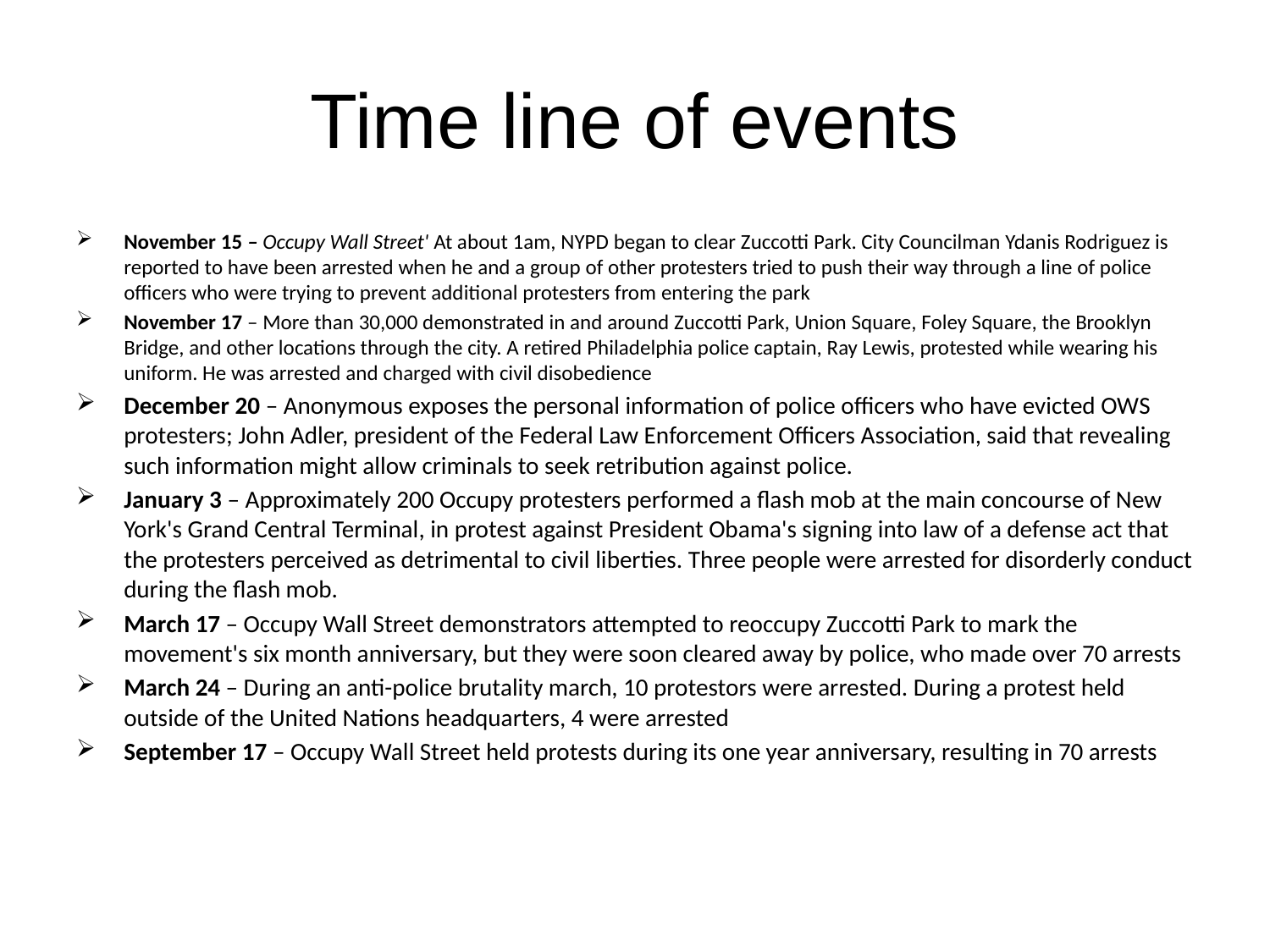

# Time line of events
November 15 – Occupy Wall Street' At about 1am, NYPD began to clear Zuccotti Park. City Councilman Ydanis Rodriguez is reported to have been arrested when he and a group of other protesters tried to push their way through a line of police officers who were trying to prevent additional protesters from entering the park
November 17 – More than 30,000 demonstrated in and around Zuccotti Park, Union Square, Foley Square, the Brooklyn Bridge, and other locations through the city. A retired Philadelphia police captain, Ray Lewis, protested while wearing his uniform. He was arrested and charged with civil disobedience
December 20 – Anonymous exposes the personal information of police officers who have evicted OWS protesters; John Adler, president of the Federal Law Enforcement Officers Association, said that revealing such information might allow criminals to seek retribution against police.
January 3 – Approximately 200 Occupy protesters performed a flash mob at the main concourse of New York's Grand Central Terminal, in protest against President Obama's signing into law of a defense act that the protesters perceived as detrimental to civil liberties. Three people were arrested for disorderly conduct during the flash mob.
March 17 – Occupy Wall Street demonstrators attempted to reoccupy Zuccotti Park to mark the movement's six month anniversary, but they were soon cleared away by police, who made over 70 arrests
March 24 – During an anti-police brutality march, 10 protestors were arrested. During a protest held outside of the United Nations headquarters, 4 were arrested
September 17 – Occupy Wall Street held protests during its one year anniversary, resulting in 70 arrests